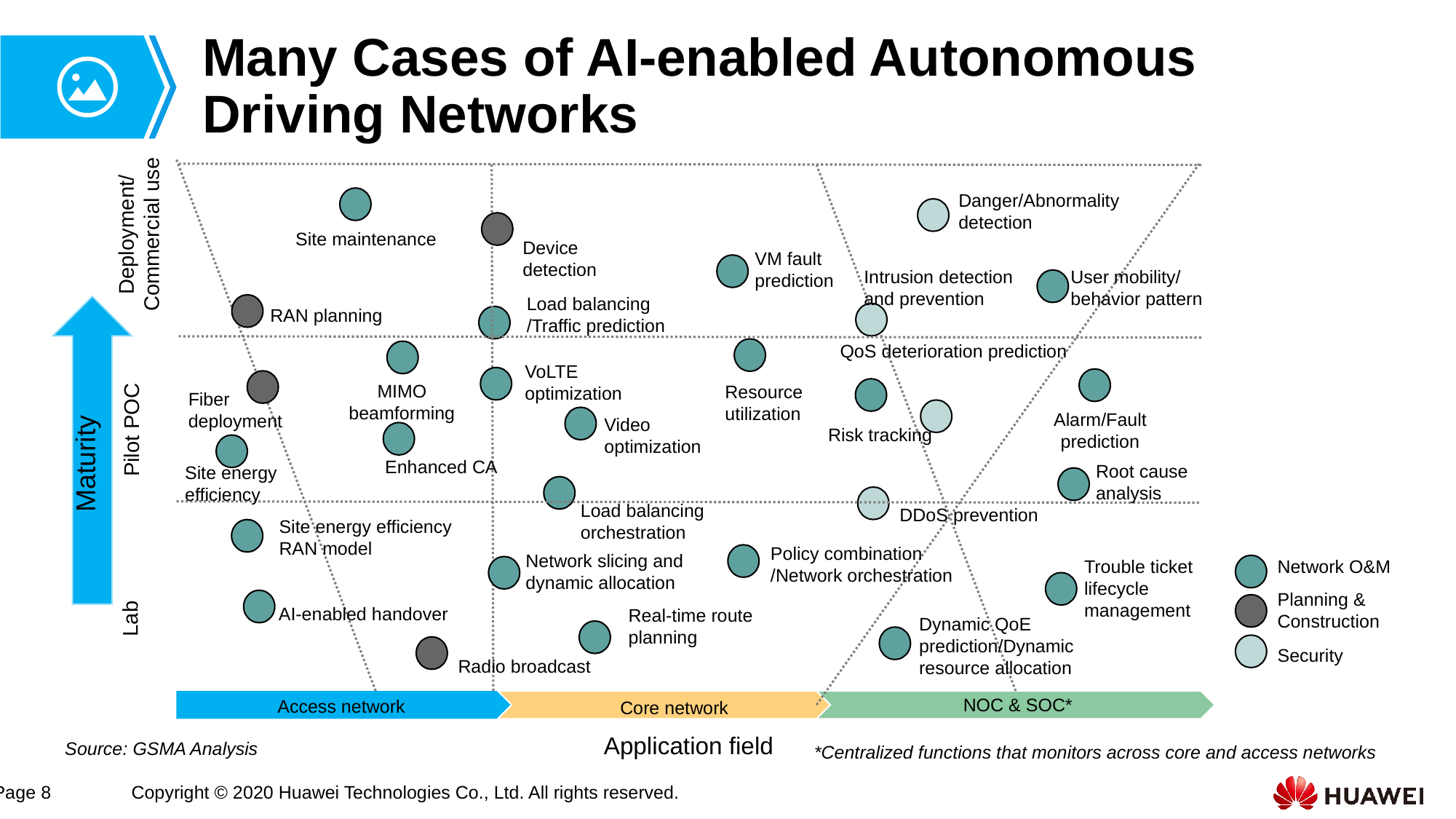

# Many Cases of AI-enabled Autonomous Driving Networks
Deployment/
Commercial use
Danger/Abnormality detection

Site maintenance
Device detection
VM fault
prediction

Intrusion detection and prevention
User mobility/ behavior pattern

Load balancing
/Traffic prediction

Maturity
RAN planning

QoS deterioration prediction

VoLTE optimization

Pilot POC

MIMO
beamforming
Resource utilization

Fiber deployment

Alarm/Fault prediction

Video optimization
Risk tracking

Enhanced CA
Root cause analysis
Site energy efficiency

Load balancing orchestration
DDoS prevention
Site energy efficiency RAN model

Policy combination
/Network orchestration
Network slicing and
dynamic allocation

Network O&M
Trouble ticket lifecycle
management

Lab

Planning & Construction

AI-enabled handover
Real-time route planning
Dynamic QoE prediction/Dynamic resource allocation

Security
Radio broadcast
NOC & SOC*
Access network
Core network

Application field
Source: GSMA Analysis
*Centralized functions that monitors across core and access networks